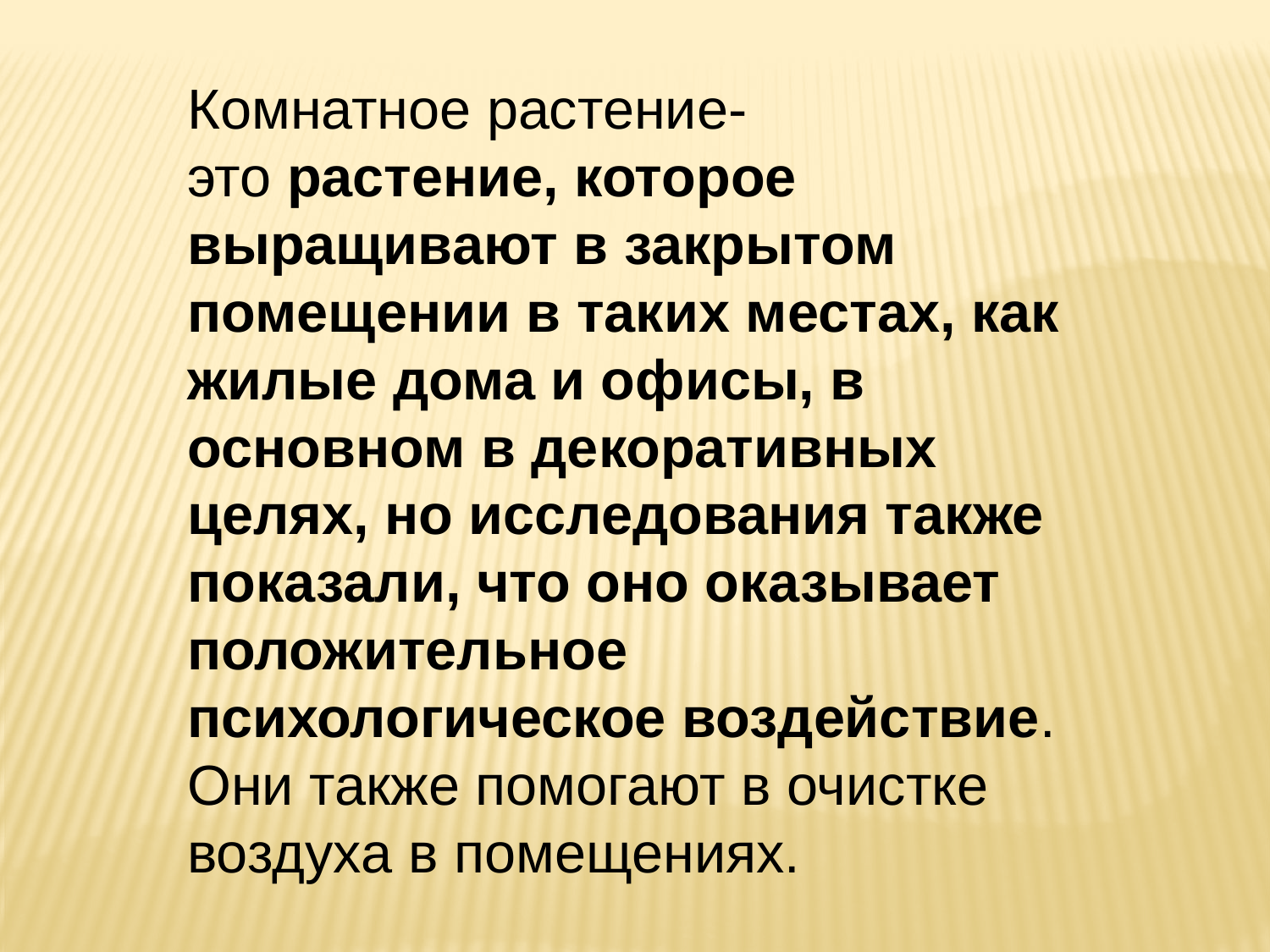

Комнатное растение-это растение, которое выращивают в закрытом помещении в таких местах, как жилые дома и офисы, в основном в декоративных целях, но исследования также показали, что оно оказывает положительное психологическое воздействие. Они также помогают в очистке воздуха в помещениях.